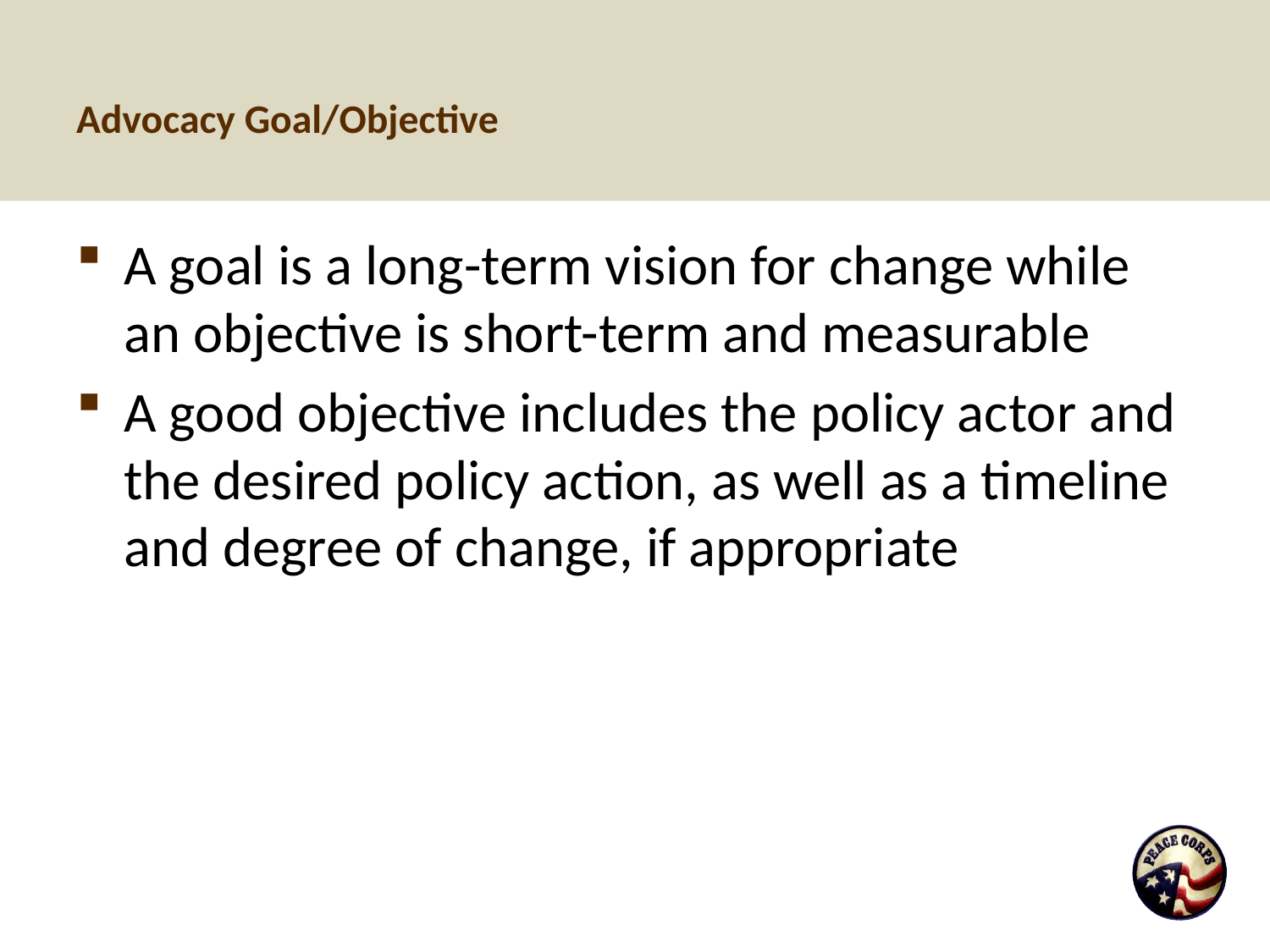

# Advocacy Goal/Objective
A goal is a long-term vision for change while an objective is short-term and measurable
A good objective includes the policy actor and the desired policy action, as well as a timeline and degree of change, if appropriate